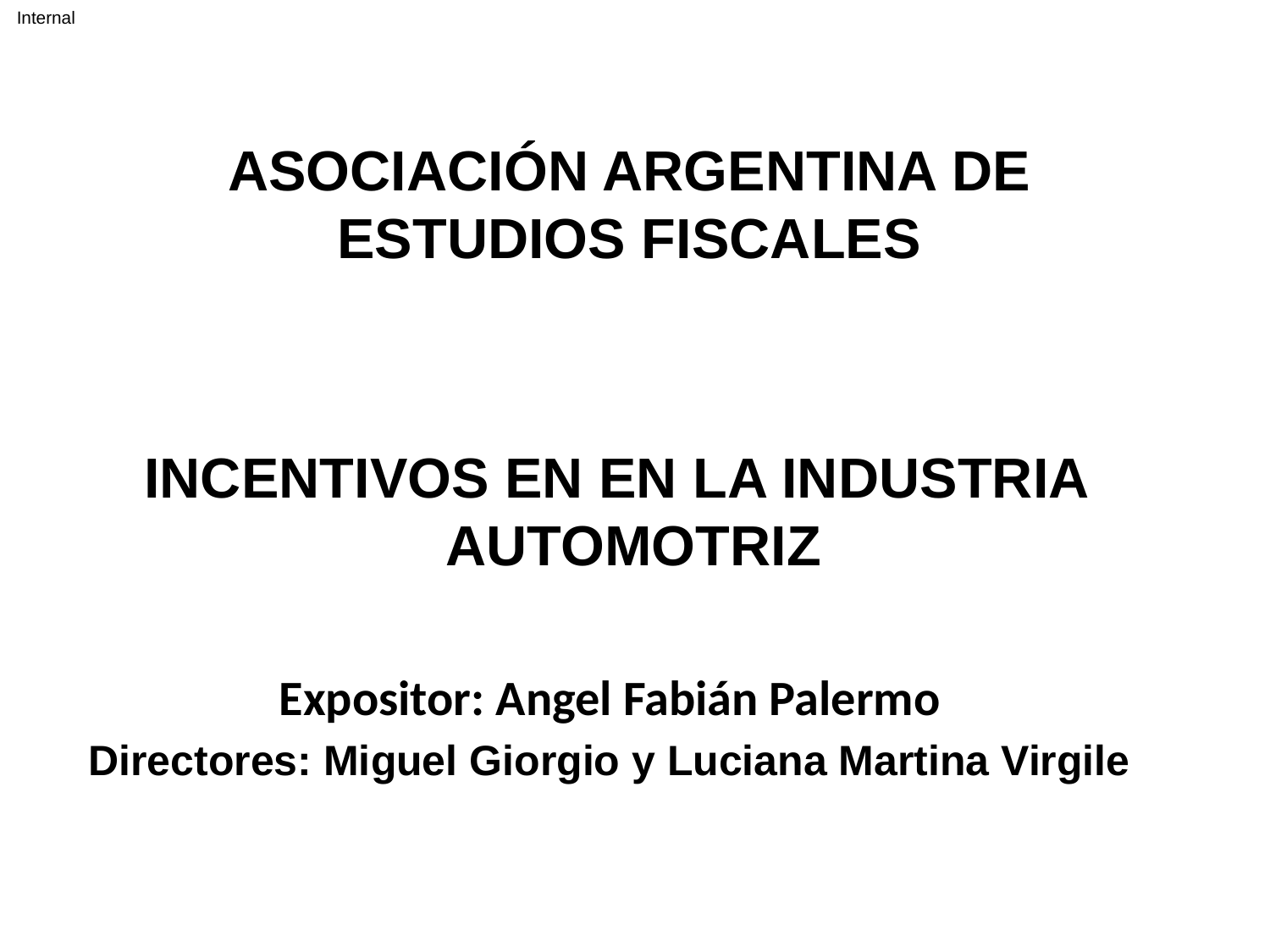

ASOCIACIÓN ARGENTINA DE ESTUDIOS FISCALES
#

 INCENTIVOS EN EN LA INDUSTRIA AUTOMOTRIZ

Expositor: Angel Fabián Palermo
Directores: Miguel Giorgio y Luciana Martina Virgile